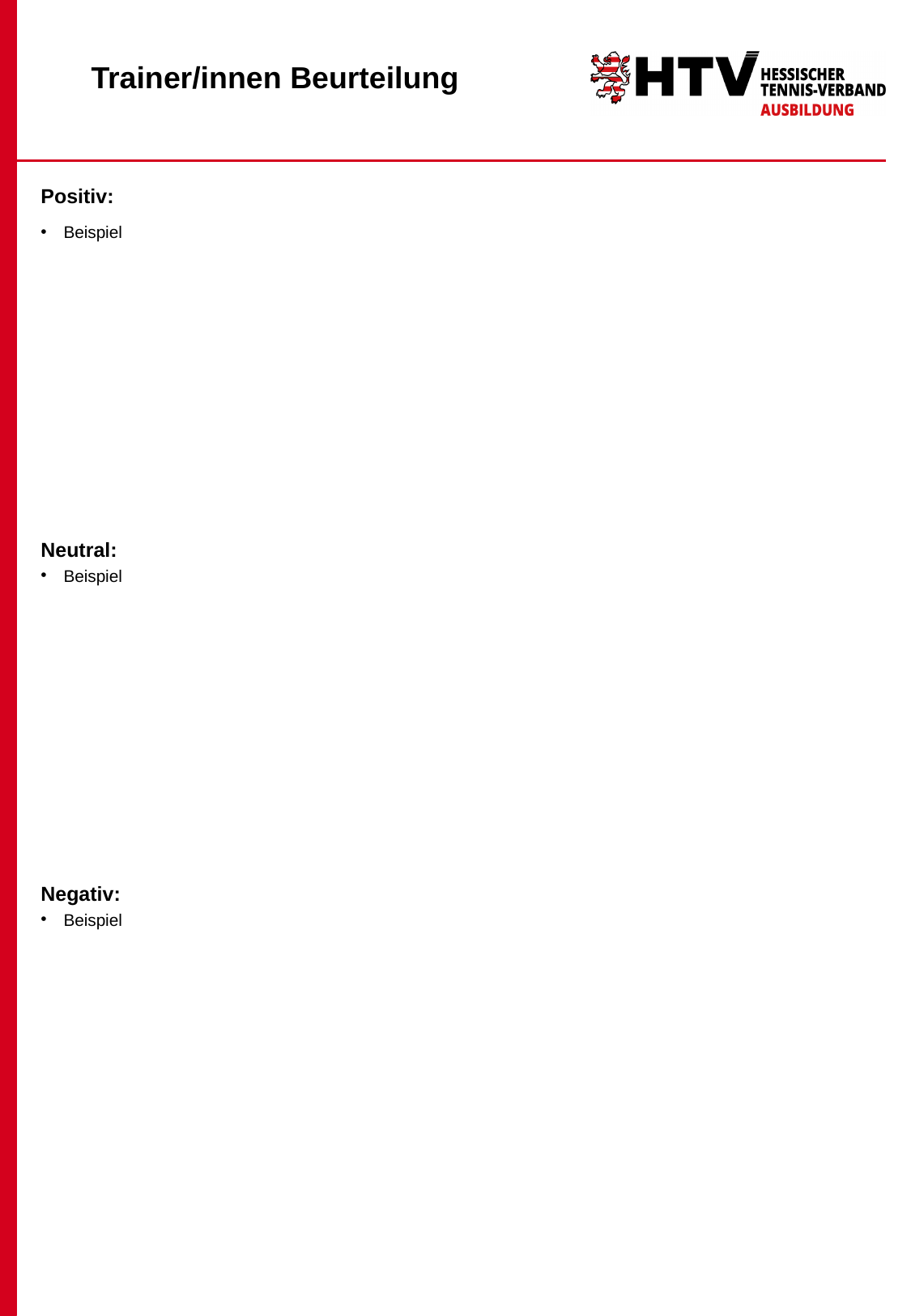

Trainer/innen Beurteilung
Positiv:
Beispiel

Neutral:
Beispiel

Negativ:
Beispiel